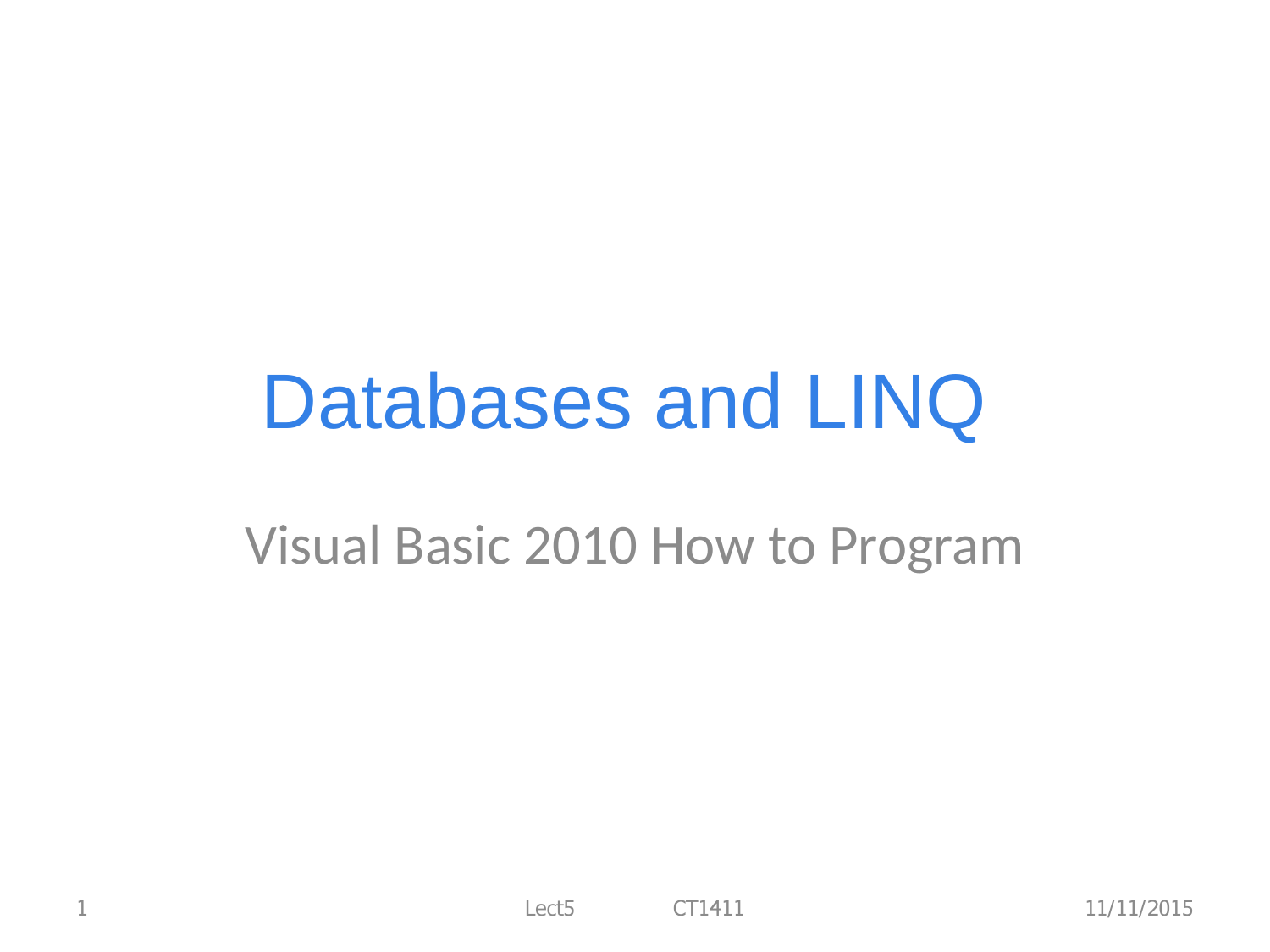

# Databases and LINQ
Visual Basic 2010 How to Program
1
Lect5               CT1411
11/11/2015